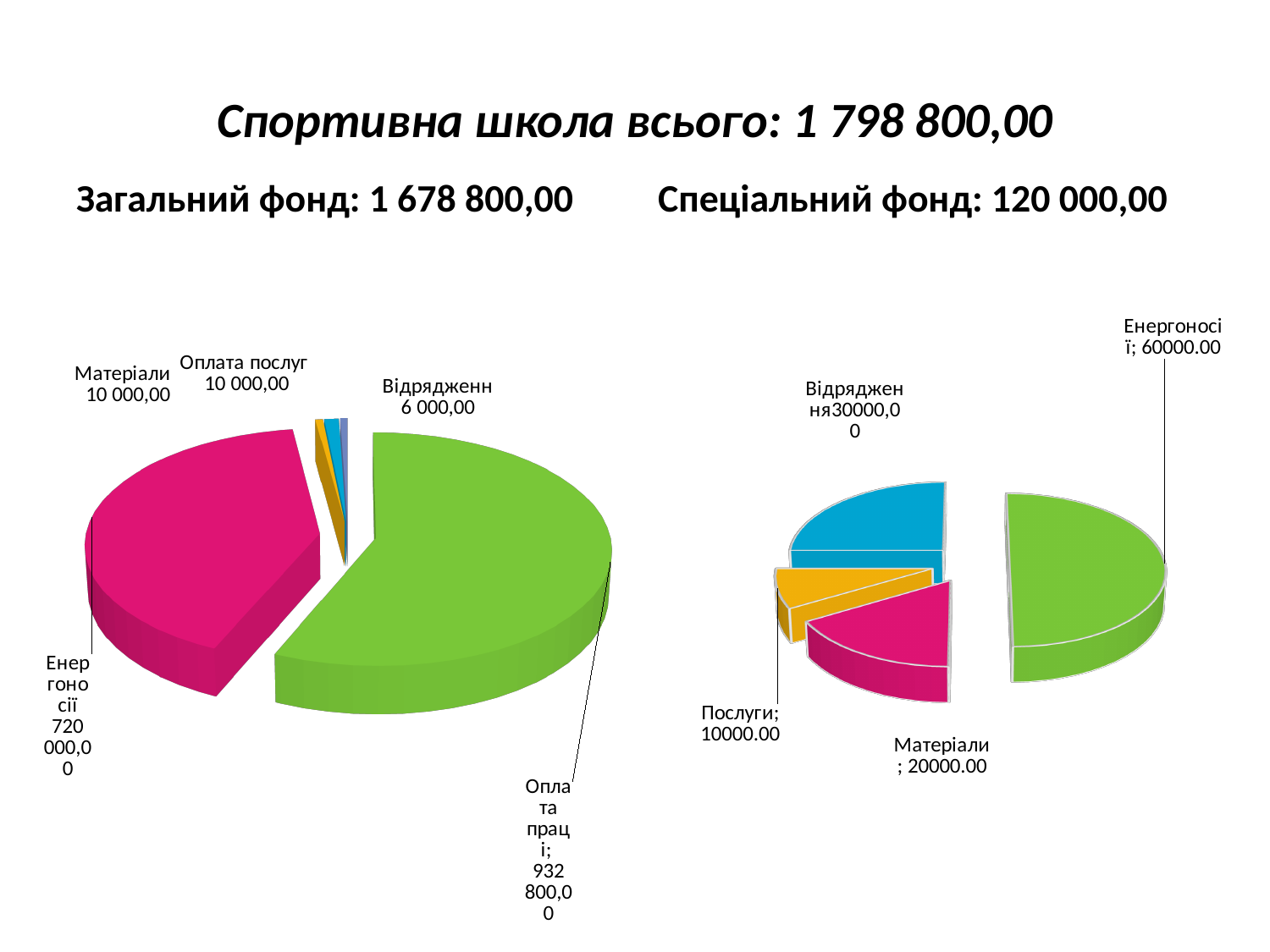

# Спортивна школа всього: 1 798 800,00
Спеціальний фонд: 120 000,00
Загальний фонд: 1 678 800,00

[unsupported chart]

[unsupported chart]